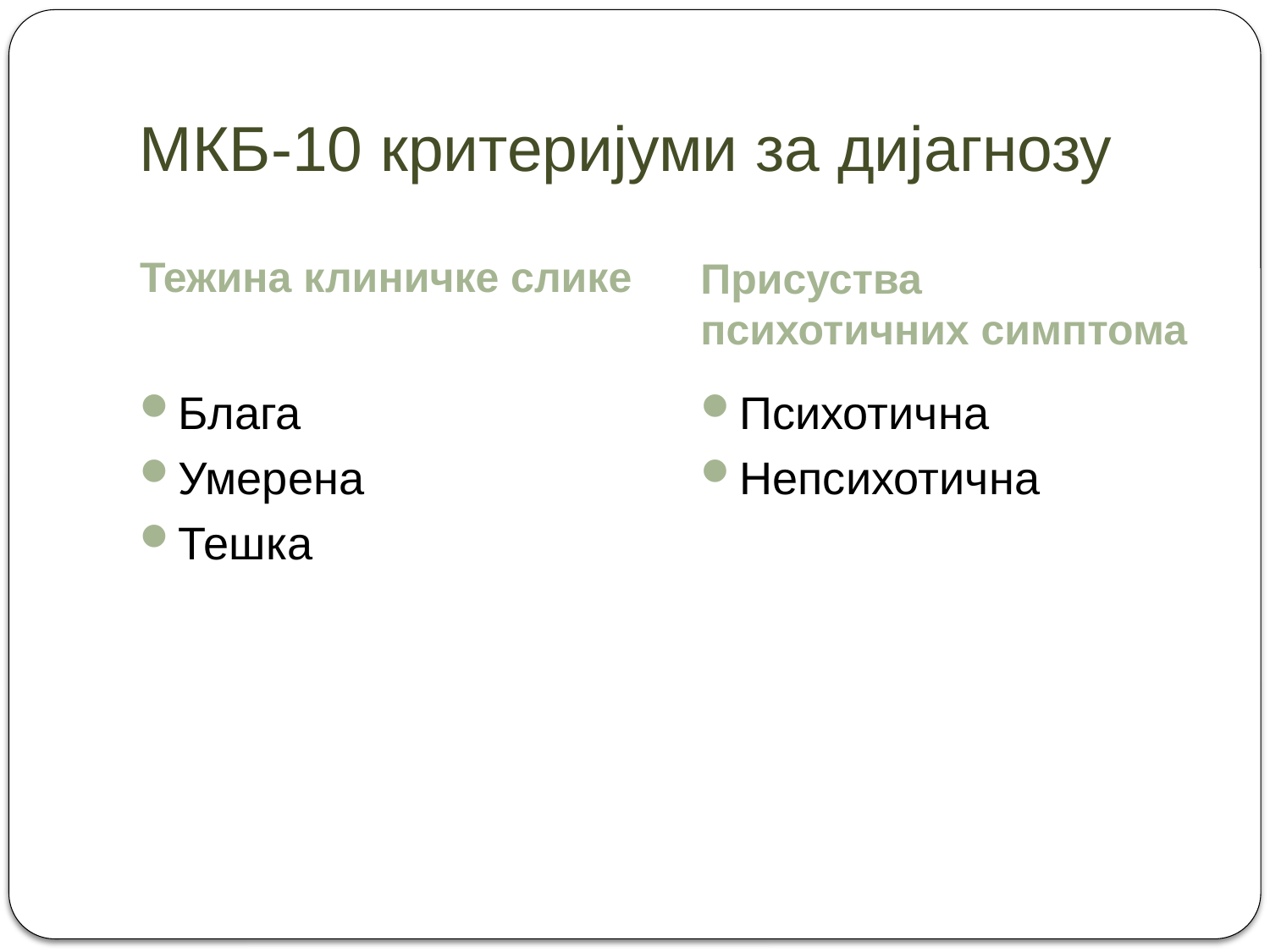

# МКБ-10 критеријуми за дијагнозу
Тежина клиничке слике
Присуства психотичних симптома

Блага
Умерена
Тешка

Психотична
Непсихотична